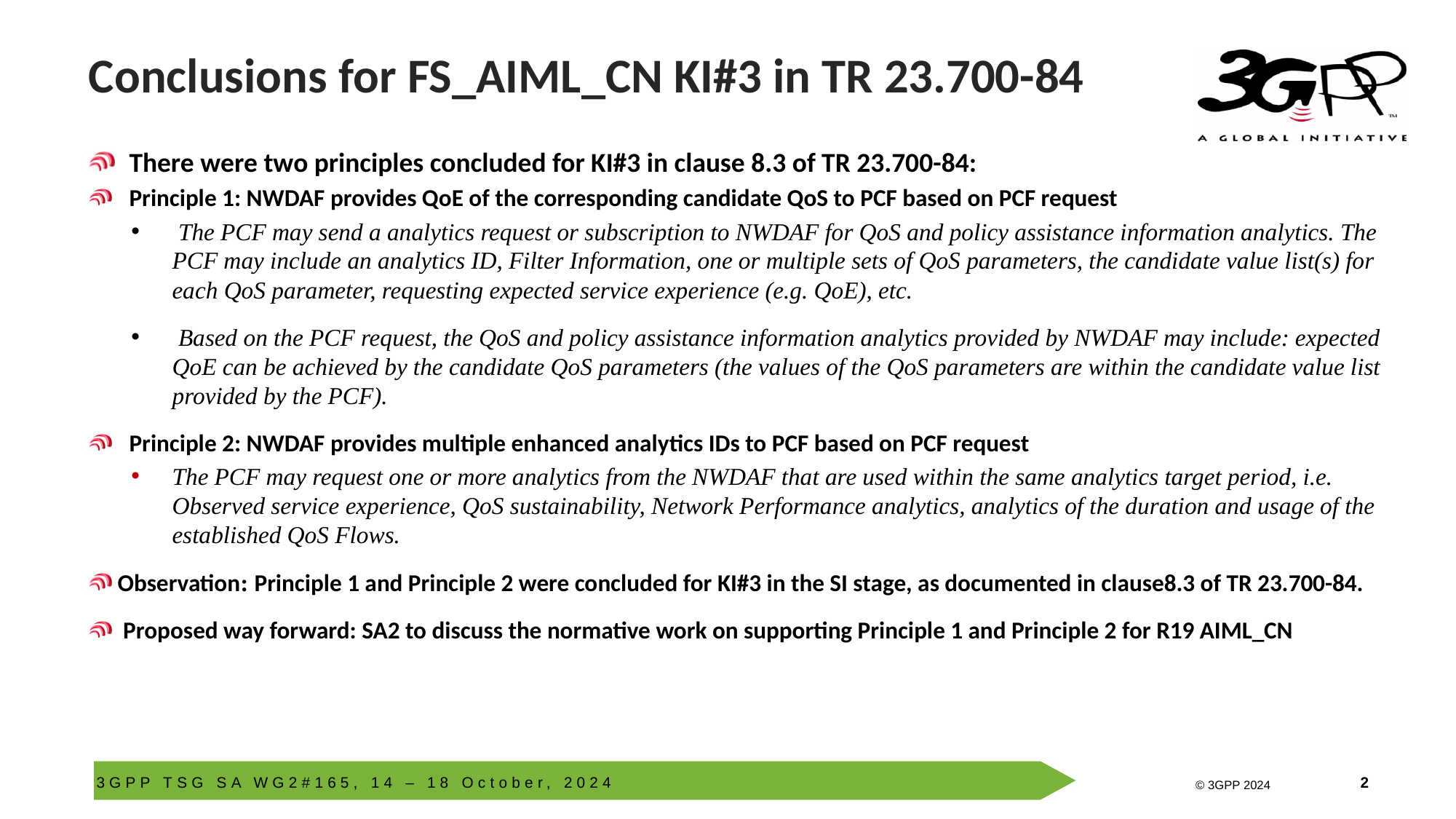

# Conclusions for FS_AIML_CN KI#3 in TR 23.700-84
There were two principles concluded for KI#3 in clause 8.3 of TR 23.700-84:
Principle 1: NWDAF provides QoE of the corresponding candidate QoS to PCF based on PCF request
 The PCF may send a analytics request or subscription to NWDAF for QoS and policy assistance information analytics. The PCF may include an analytics ID, Filter Information, one or multiple sets of QoS parameters, the candidate value list(s) for each QoS parameter, requesting expected service experience (e.g. QoE), etc.
 Based on the PCF request, the QoS and policy assistance information analytics provided by NWDAF may include: expected QoE can be achieved by the candidate QoS parameters (the values of the QoS parameters are within the candidate value list provided by the PCF).
Principle 2: NWDAF provides multiple enhanced analytics IDs to PCF based on PCF request
The PCF may request one or more analytics from the NWDAF that are used within the same analytics target period, i.e. Observed service experience, QoS sustainability, Network Performance analytics, analytics of the duration and usage of the established QoS Flows.
Observation: Principle 1 and Principle 2 were concluded for KI#3 in the SI stage, as documented in clause8.3 of TR 23.700-84.
 Proposed way forward: SA2 to discuss the normative work on supporting Principle 1 and Principle 2 for R19 AIML_CN